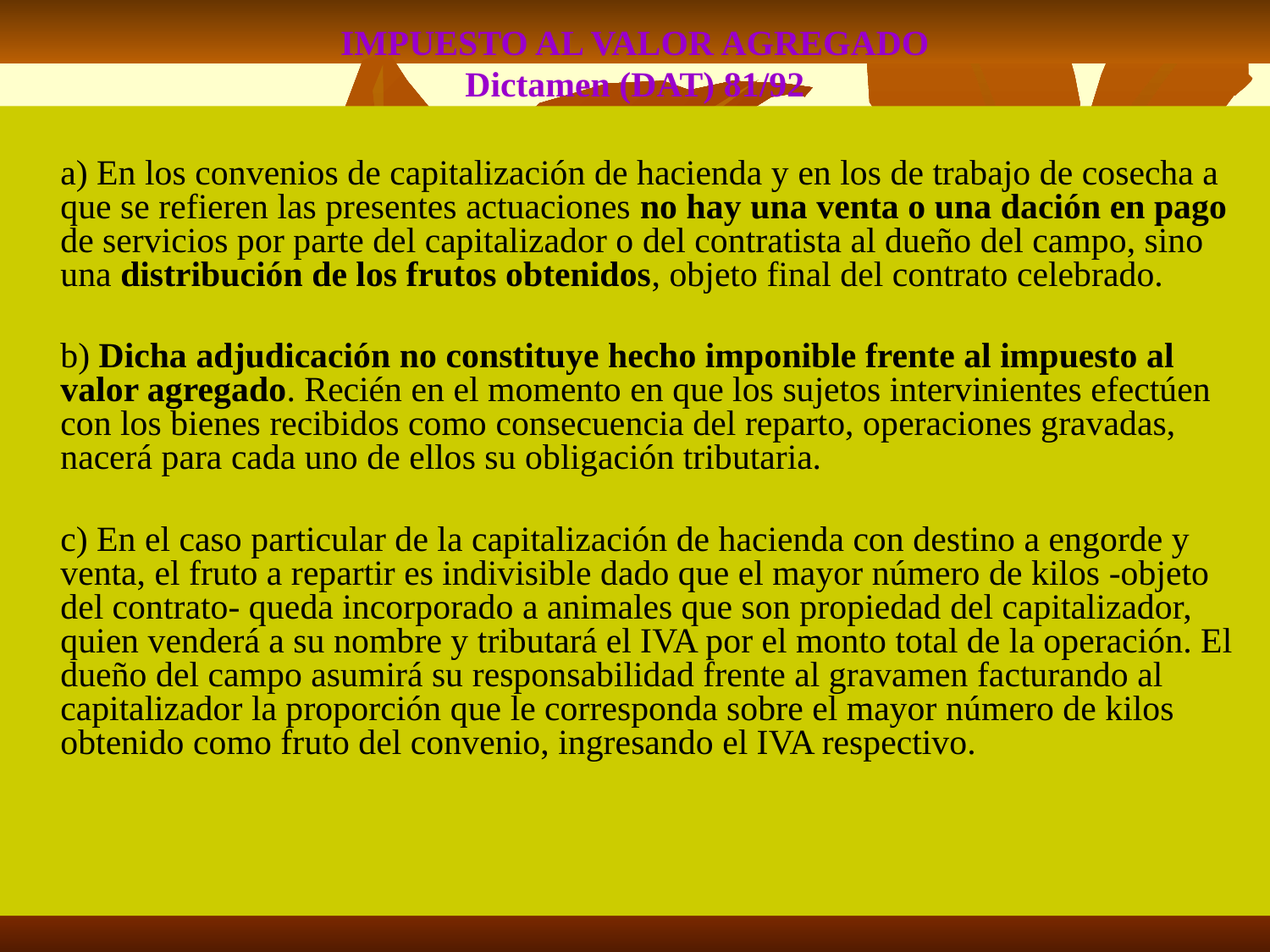

# IMPUESTO AL VALOR AGREGADO Dictamen (DAT) 81/92

	a) En los convenios de capitalización de hacienda y en los de trabajo de cosecha a que se refieren las presentes actuaciones no hay una venta o una dación en pago de servicios por parte del capitalizador o del contratista al dueño del campo, sino una distribución de los frutos obtenidos, objeto final del contrato celebrado.

	b) Dicha adjudicación no constituye hecho imponible frente al impuesto al valor agregado. Recién en el momento en que los sujetos intervinientes efectúen con los bienes recibidos como consecuencia del reparto, operaciones gravadas, nacerá para cada uno de ellos su obligación tributaria.

	c) En el caso particular de la capitalización de hacienda con destino a engorde y venta, el fruto a repartir es indivisible dado que el mayor número de kilos -objeto del contrato- queda incorporado a animales que son propiedad del capitalizador, quien venderá a su nombre y tributará el IVA por el monto total de la operación. El dueño del campo asumirá su responsabilidad frente al gravamen facturando al capitalizador la proporción que le corresponda sobre el mayor número de kilos obtenido como fruto del convenio, ingresando el IVA respectivo.